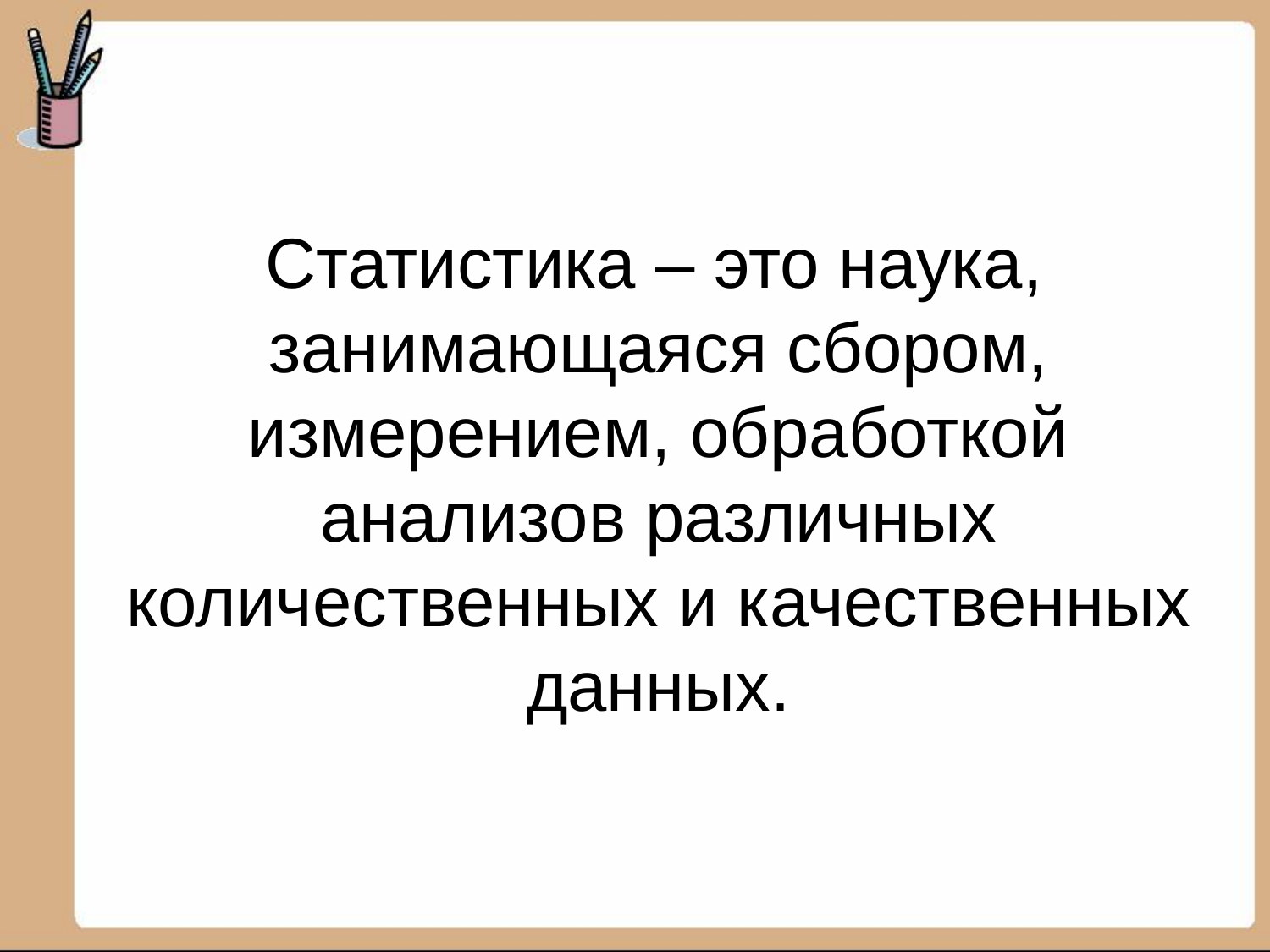

#
  Статистика – это наука, занимающаяся сбором, измерением, обработкой анализов различных количественных и качественных данных.